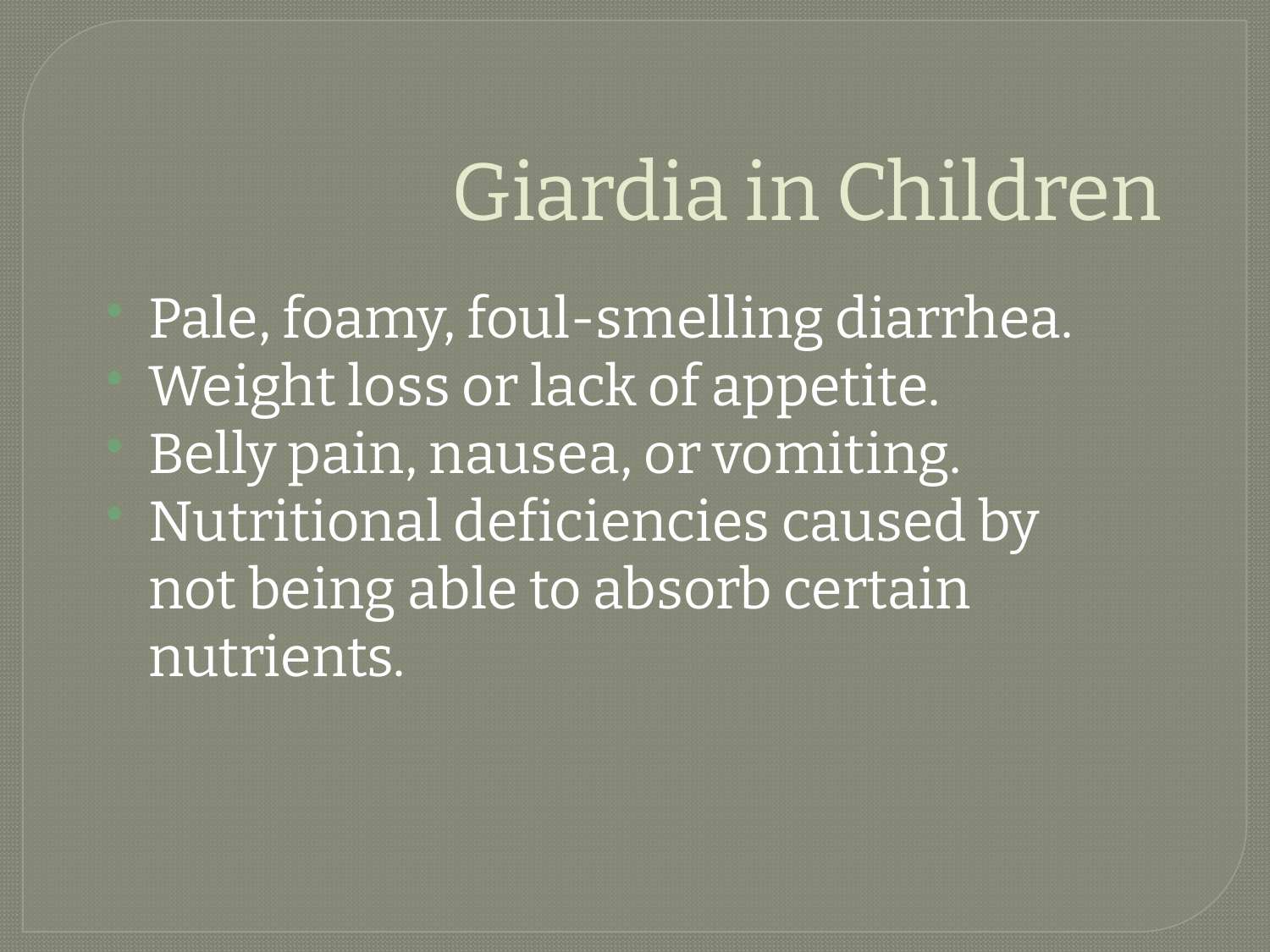

# Giardia in Children
Pale, foamy, foul-smelling diarrhea.
Weight loss or lack of appetite.
Belly pain, nausea, or vomiting.
Nutritional deficiencies caused by not being able to absorb certain nutrients.